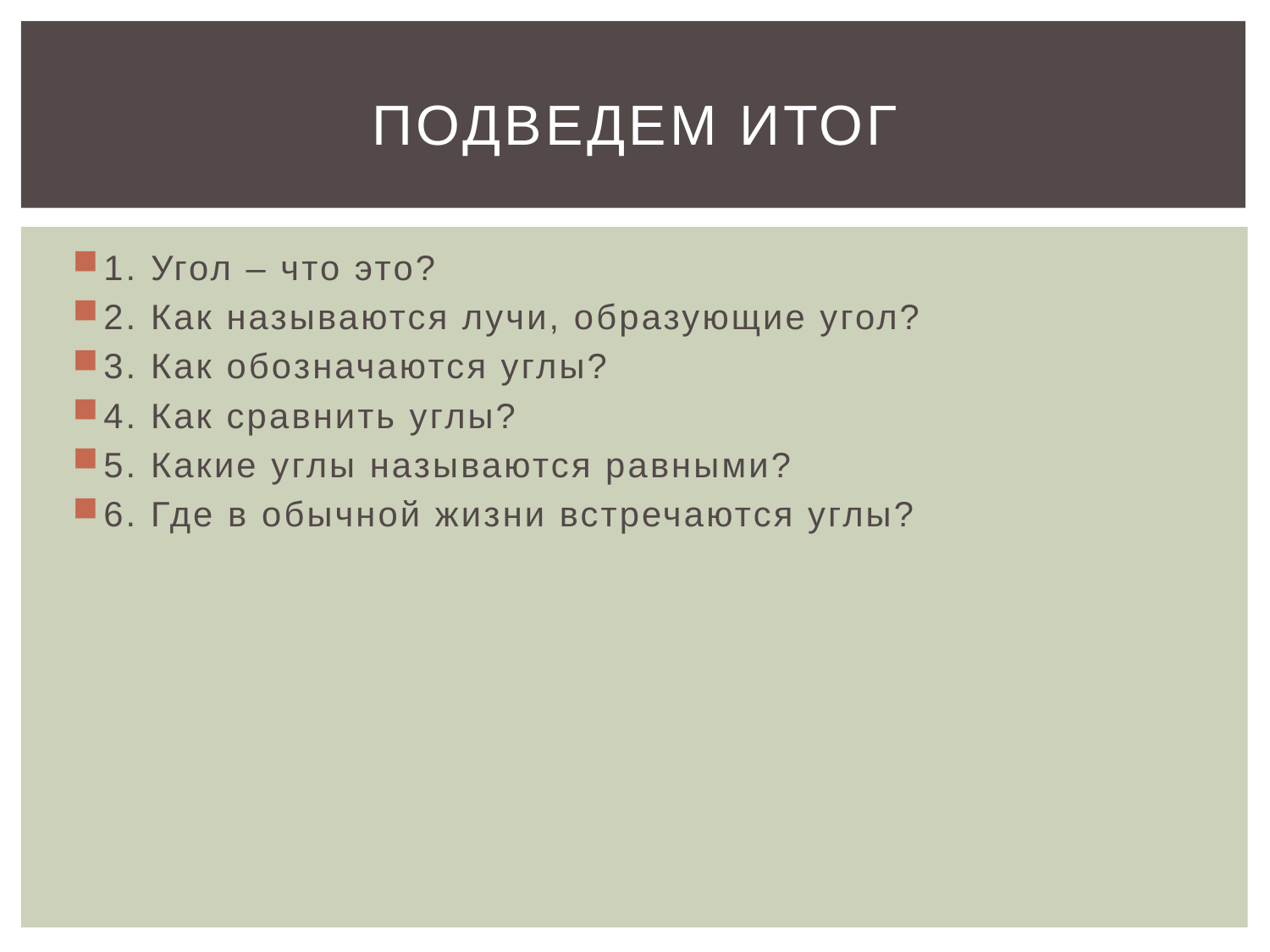

# Подведем итог
1. Угол – что это?
2. Как называются лучи, образующие угол?
3. Как обозначаются углы?
4. Как сравнить углы?
5. Какие углы называются равными?
6. Где в обычной жизни встречаются углы?